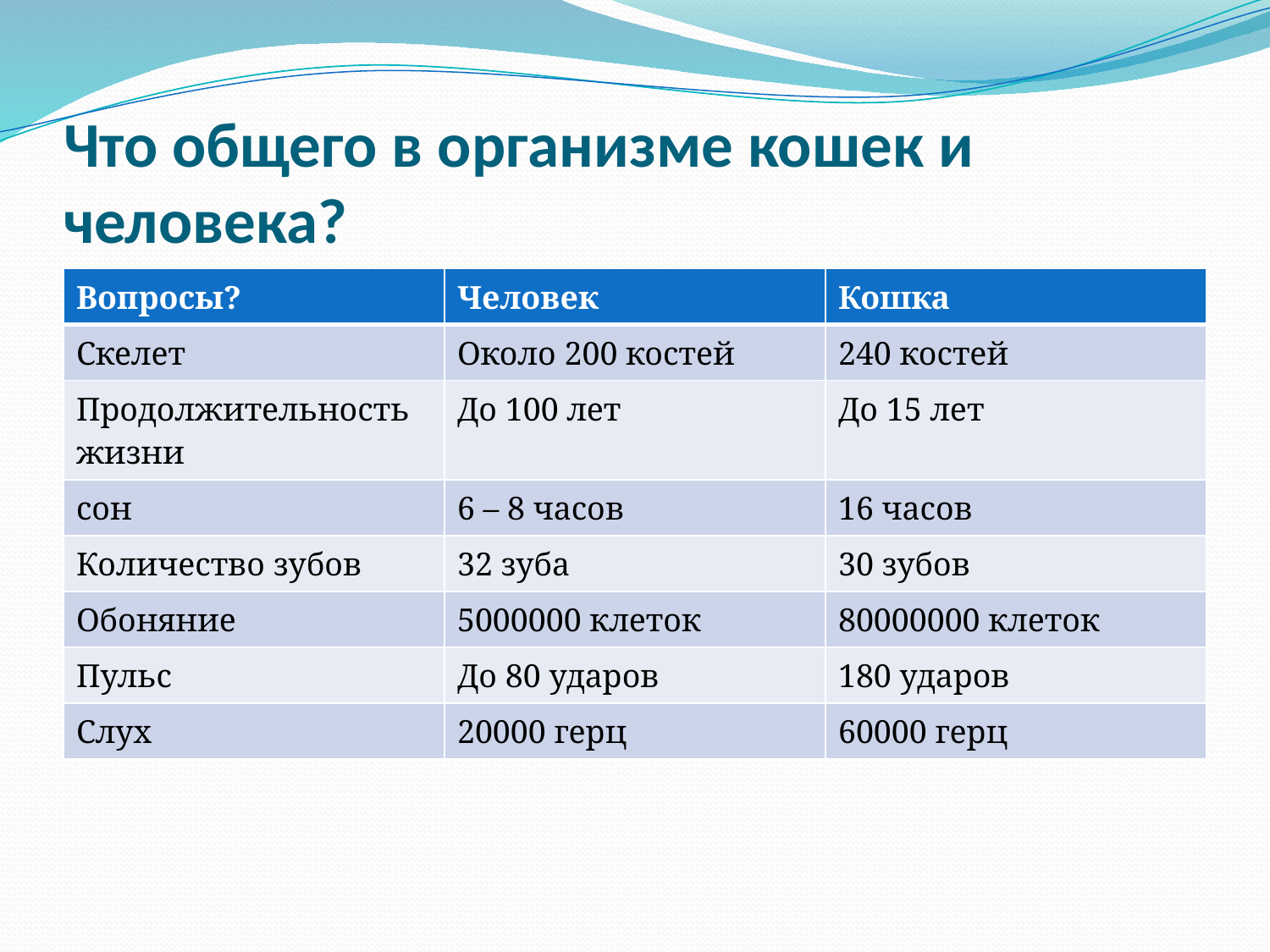

# Что общего в организме кошек и человека?
| Вопросы? | Человек | Кошка |
| --- | --- | --- |
| Скелет | Около 200 костей | 240 костей |
| Продолжительность жизни | До 100 лет | До 15 лет |
| сон | 6 – 8 часов | 16 часов |
| Количество зубов | 32 зуба | 30 зубов |
| Обоняние | 5000000 клеток | 80000000 клеток |
| Пульс | До 80 ударов | 180 ударов |
| Слух | 20000 герц | 60000 герц |